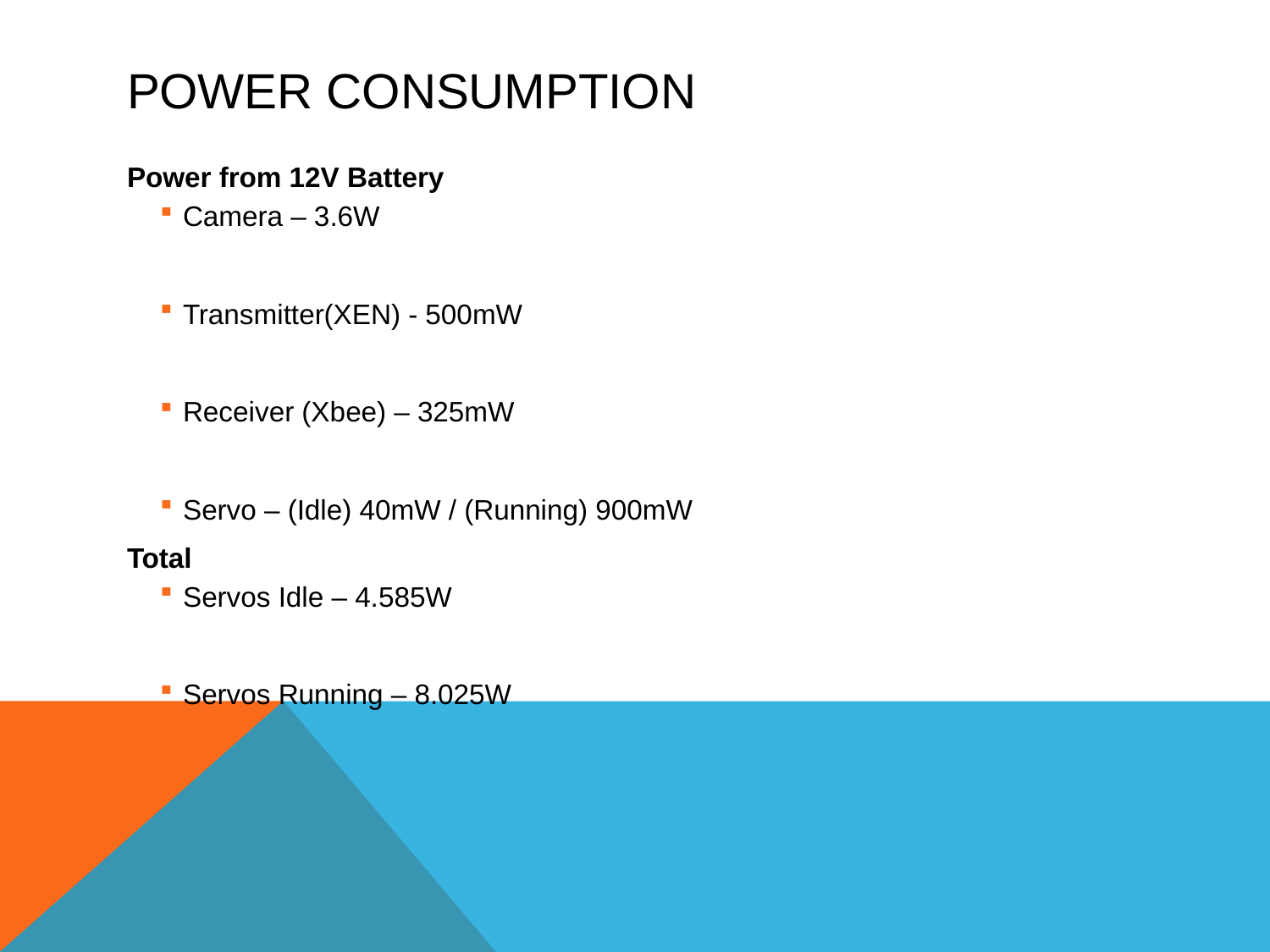

# Power Consumption
Power from 12V Battery
Camera – 3.6W

Transmitter(XEN) - 500mW

Receiver (Xbee) – 325mW

Servo – (Idle) 40mW / (Running) 900mW
Total
Servos Idle – 4.585W

Servos Running – 8.025W